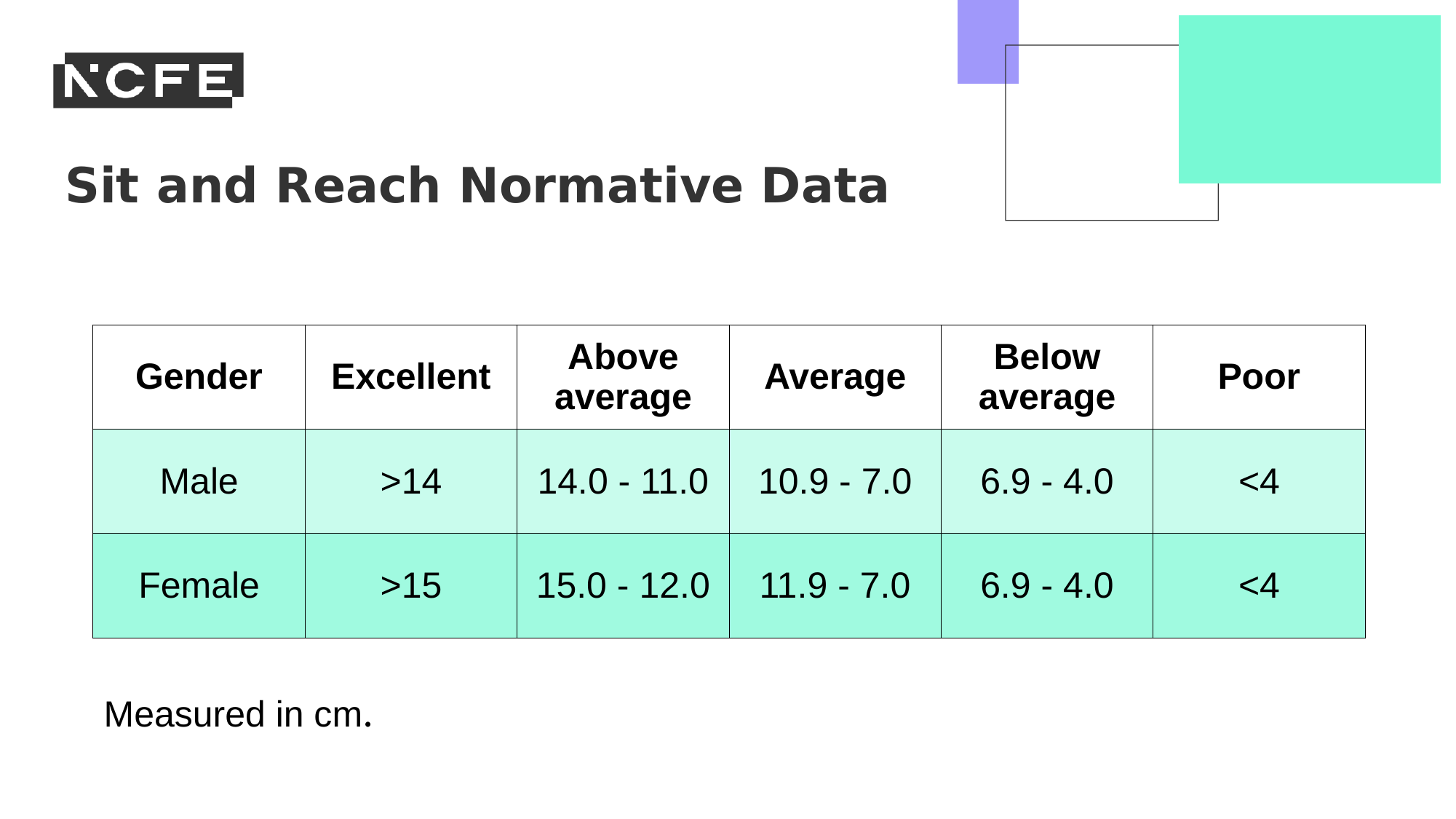

Sit and Reach Normative Data
| Gender | Excellent | Above average | Average | Below average | Poor |
| --- | --- | --- | --- | --- | --- |
| Male | >14 | 14.0 - 11.0 | 10.9 - 7.0 | 6.9 - 4.0 | <4 |
| Female | >15 | 15.0 - 12.0 | 11.9 - 7.0 | 6.9 - 4.0 | <4 |
Measured in cm.